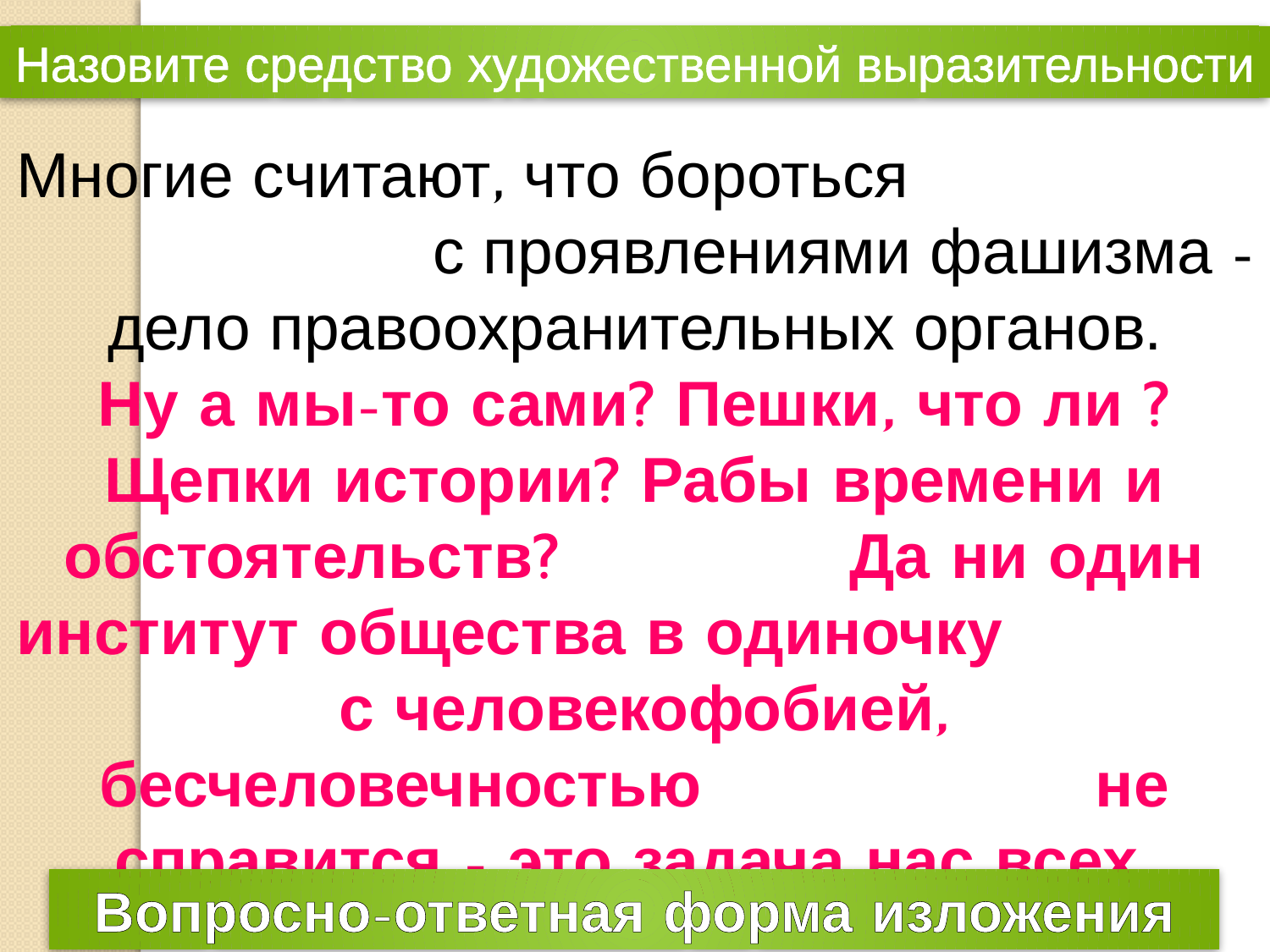

Назовите средство художественной выразительности
Многие считают, что бороться                                         с проявлениями фашизма - дело правоохранительных органов.
Ну а мы-то сами? Пешки, что ли ? Щепки истории? Рабы времени и обстоятельств?              Да ни один институт общества в одиночку              с человекофобией, бесчеловечностью                   не справится - это задача нас всех.
Вопросно-ответная форма изложения